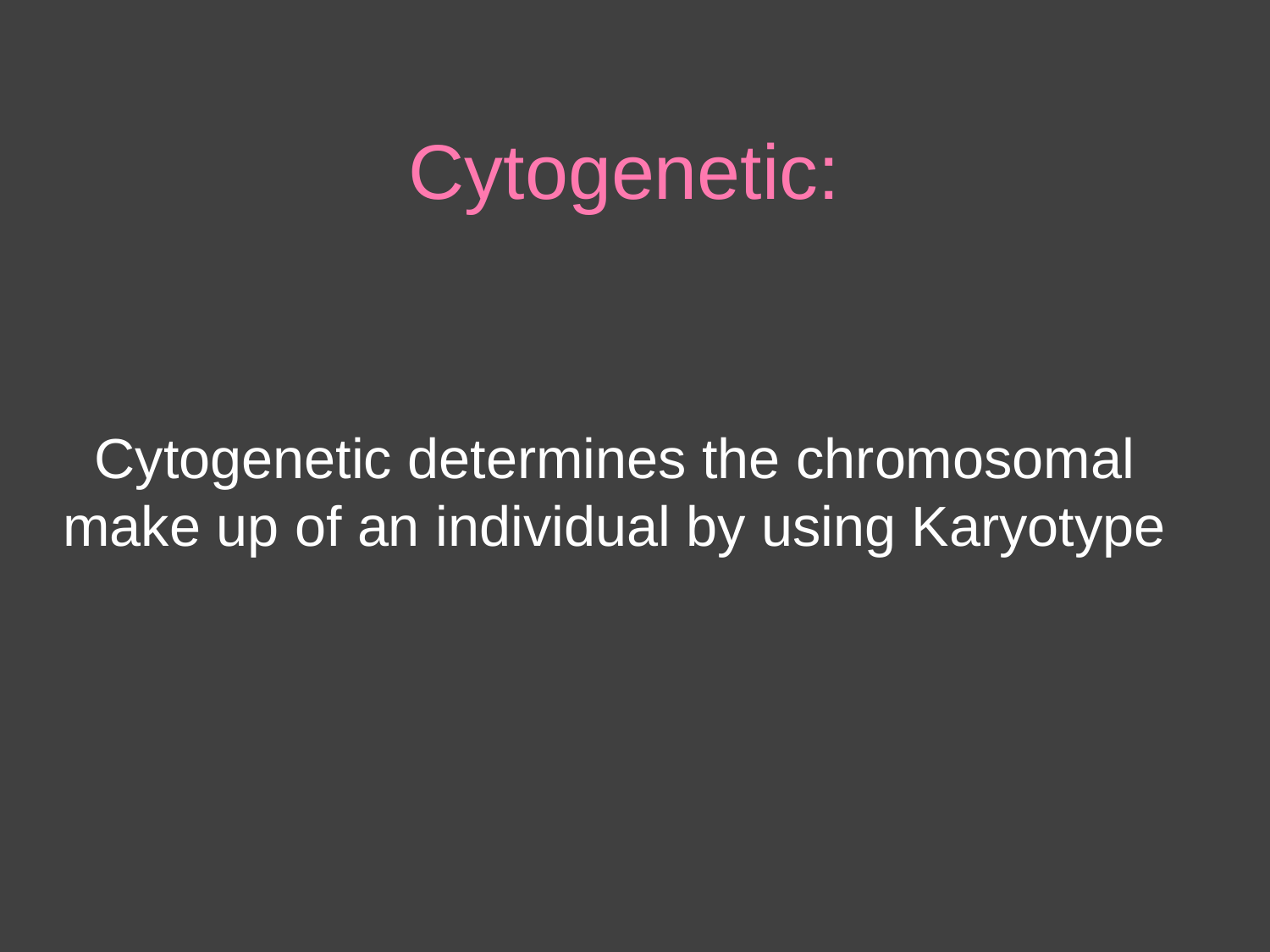

# Cytogenetic:
Cytogenetic determines the chromosomal make up of an individual by using Karyotype